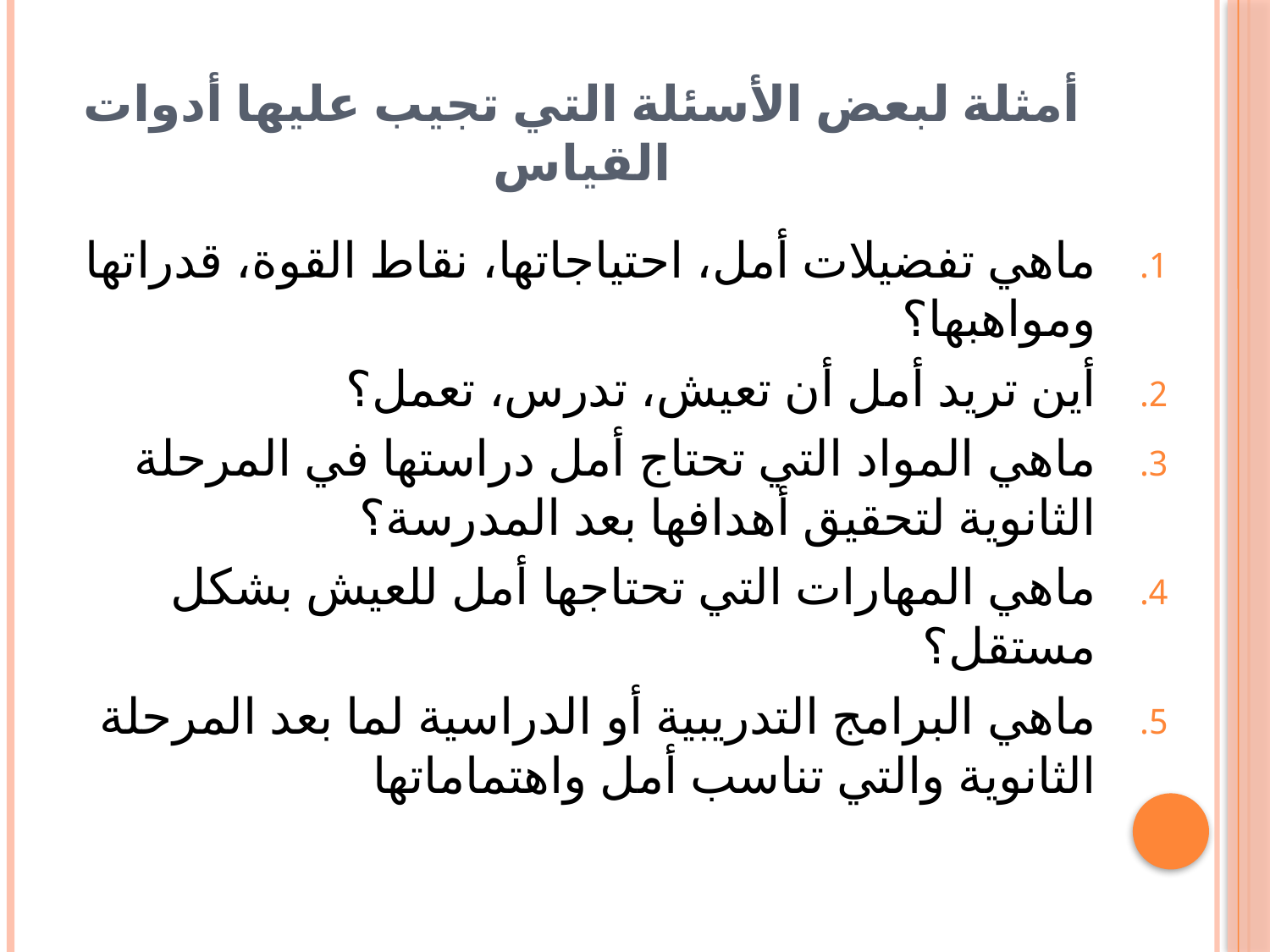

# أمثلة لبعض الأسئلة التي تجيب عليها أدوات القياس
ماهي تفضيلات أمل، احتياجاتها، نقاط القوة، قدراتها ومواهبها؟
أين تريد أمل أن تعيش، تدرس، تعمل؟
ماهي المواد التي تحتاج أمل دراستها في المرحلة الثانوية لتحقيق أهدافها بعد المدرسة؟
ماهي المهارات التي تحتاجها أمل للعيش بشكل مستقل؟
ماهي البرامج التدريبية أو الدراسية لما بعد المرحلة الثانوية والتي تناسب أمل واهتماماتها